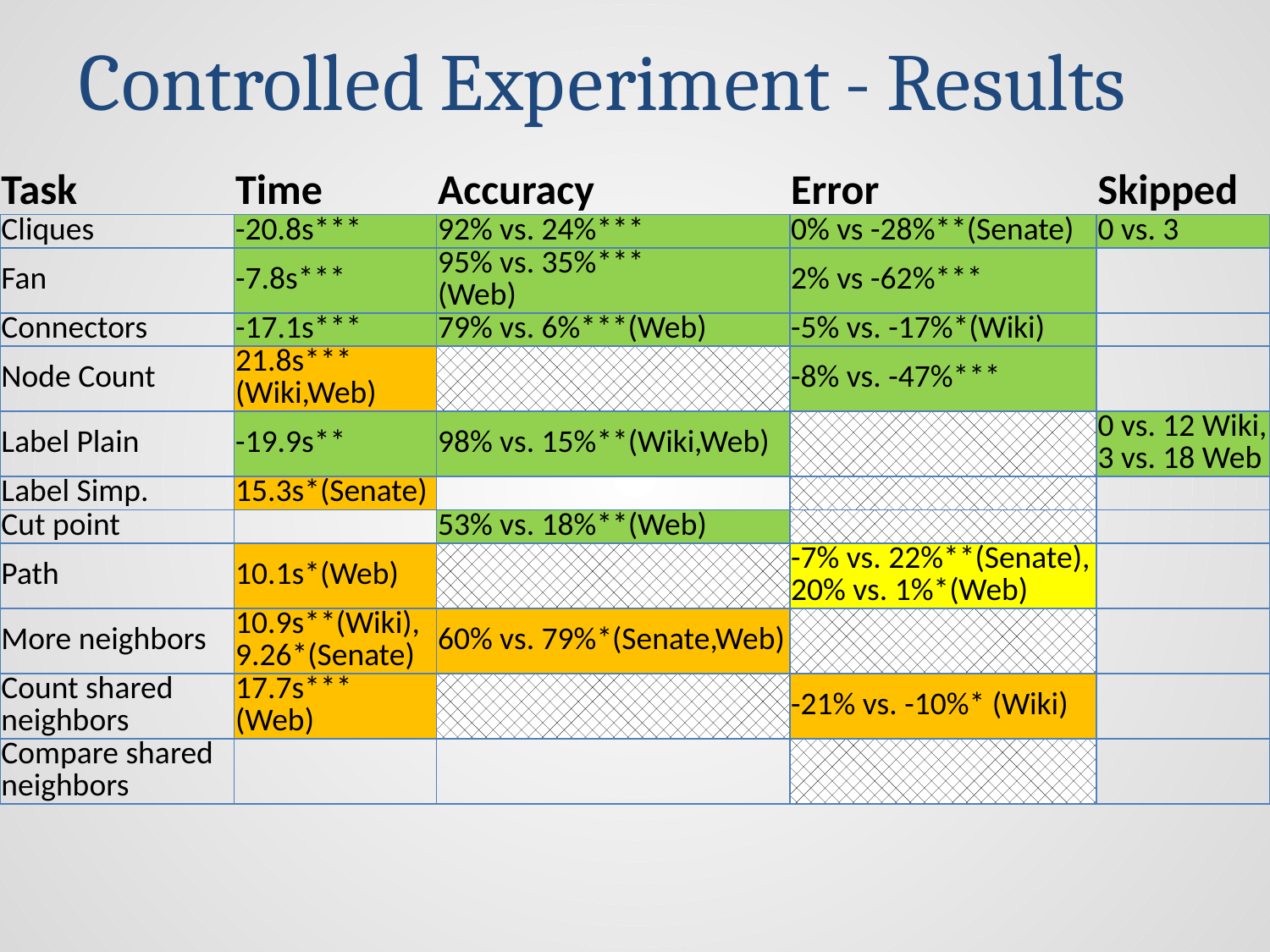

Controlled Experiment - Results
| Task | Time | Accuracy | Error | Skipped |
| --- | --- | --- | --- | --- |
| Cliques | -20.8s\*\*\* | 92% vs. 24%\*\*\* | 0% vs -28%\*\*(Senate) | 0 vs. 3 |
| Fan | -7.8s\*\*\* | 95% vs. 35%\*\*\* (Web) | 2% vs -62%\*\*\* |  |
| Connectors | -17.1s\*\*\* | 79% vs. 6%\*\*\*(Web) | -5% vs. -17%\*(Wiki) |  |
| Node Count | 21.8s\*\*\* (Wiki,Web) |  | -8% vs. -47%\*\*\* |  |
| Label Plain | -19.9s\*\* | 98% vs. 15%\*\*(Wiki,Web) |  | 0 vs. 12 Wiki, 3 vs. 18 Web |
| Label Simp. | 15.3s\*(Senate) |  |  |  |
| Cut point |  | 53% vs. 18%\*\*(Web) |  |  |
| Path | 10.1s\*(Web) |  | -7% vs. 22%\*\*(Senate), 20% vs. 1%\*(Web) |  |
| More neighbors | 10.9s\*\*(Wiki), 9.26\*(Senate) | 60% vs. 79%\*(Senate,Web) |  |  |
| Count shared neighbors | 17.7s\*\*\* (Web) |  | -21% vs. -10%\* (Wiki) |  |
| Compare shared neighbors |  |  |  |  |